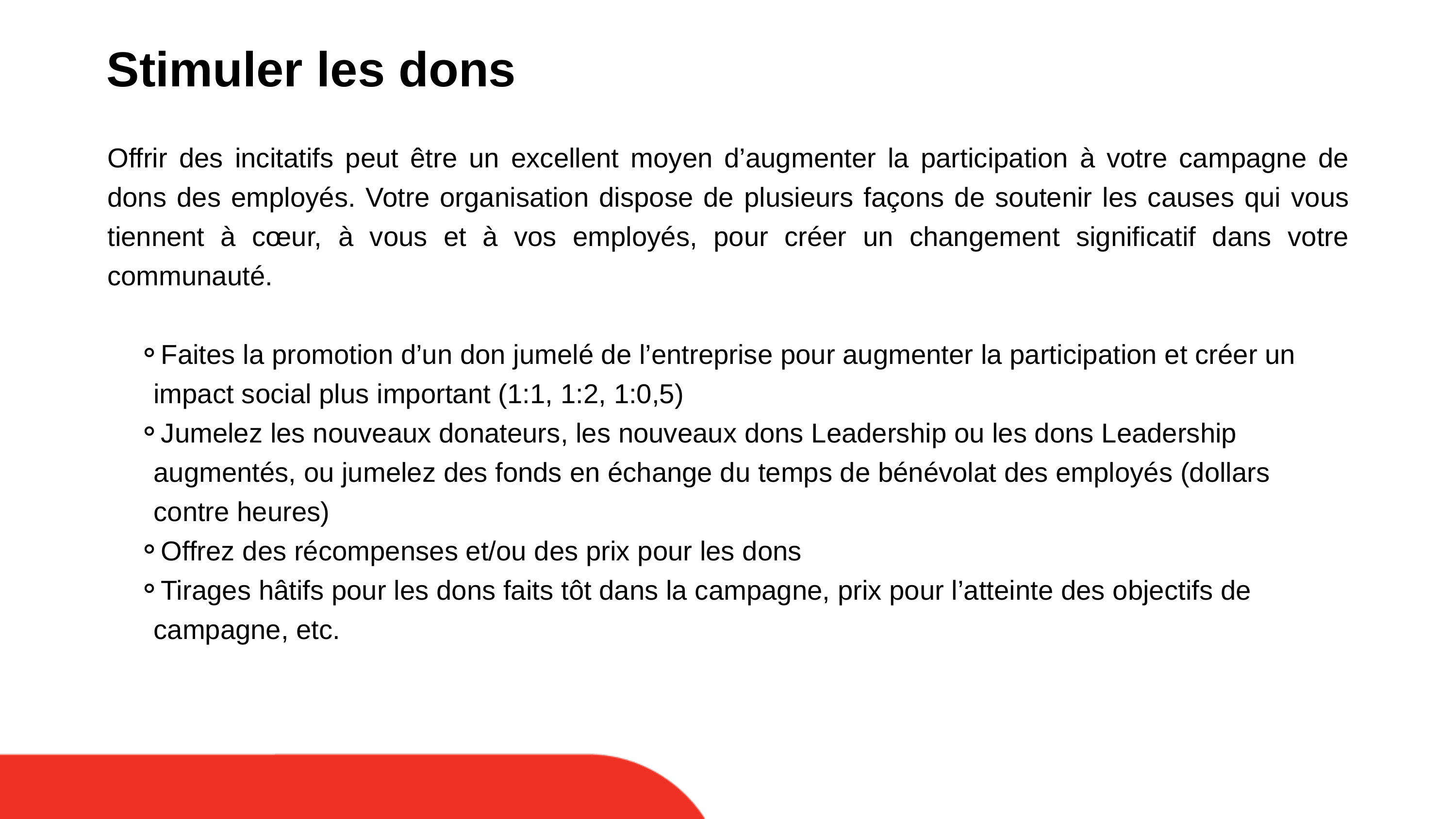

Stimuler les dons
Offrir des incitatifs peut être un excellent moyen d’augmenter la participation à votre campagne de dons des employés. Votre organisation dispose de plusieurs façons de soutenir les causes qui vous tiennent à cœur, à vous et à vos employés, pour créer un changement significatif dans votre communauté.

Faites la promotion d’un don jumelé de l’entreprise pour augmenter la participation et créer un impact social plus important (1:1, 1:2, 1:0,5)
Jumelez les nouveaux donateurs, les nouveaux dons Leadership ou les dons Leadership augmentés, ou jumelez des fonds en échange du temps de bénévolat des employés (dollars contre heures)
Offrez des récompenses et/ou des prix pour les dons
Tirages hâtifs pour les dons faits tôt dans la campagne, prix pour l’atteinte des objectifs de campagne, etc.